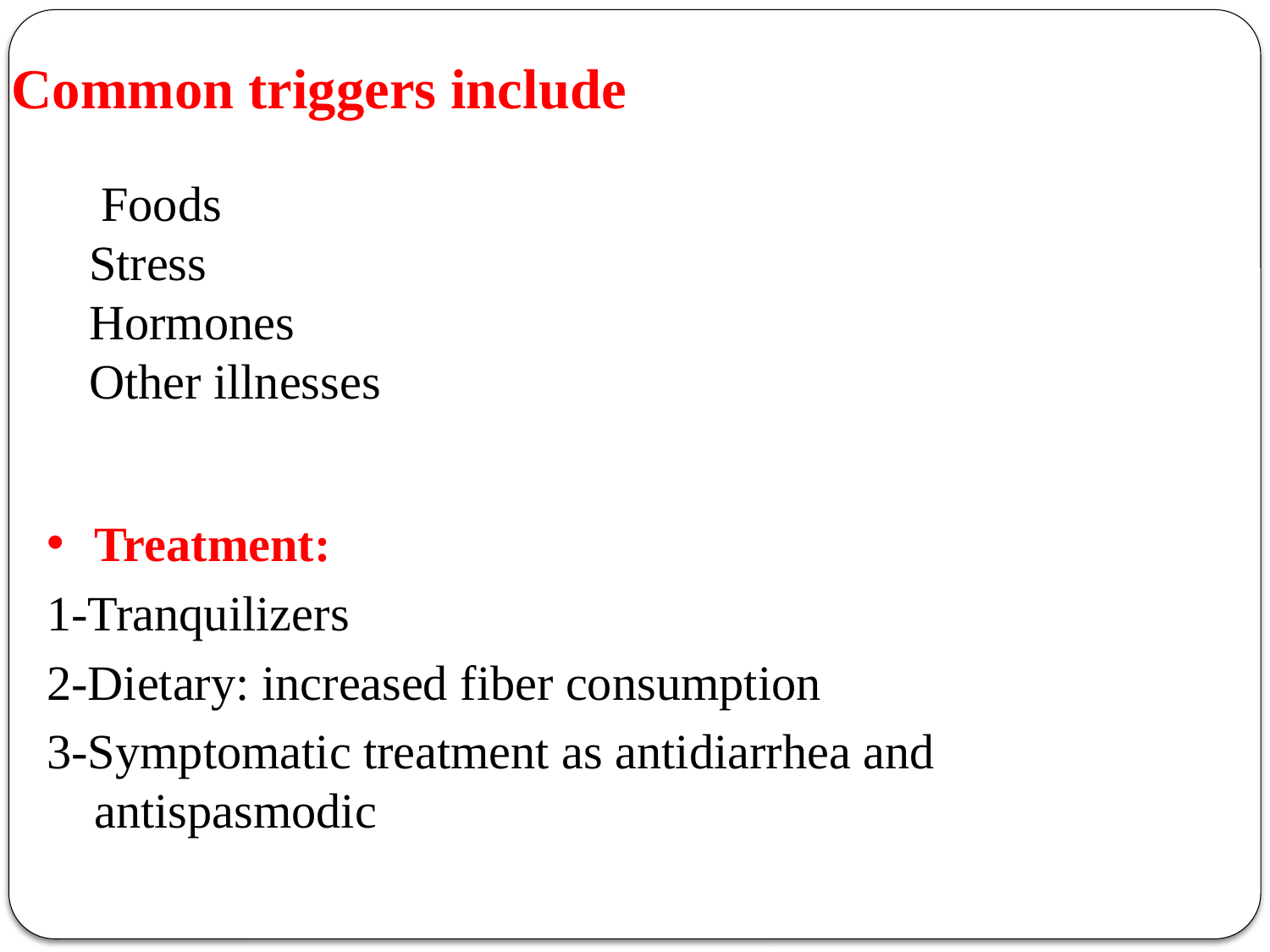

Common triggers include
Foods
Stress
Hormones
Other illnesses
Treatment:
1-Tranquilizers
2-Dietary: increased fiber consumption
3-Symptomatic treatment as antidiarrhea and antispasmodic